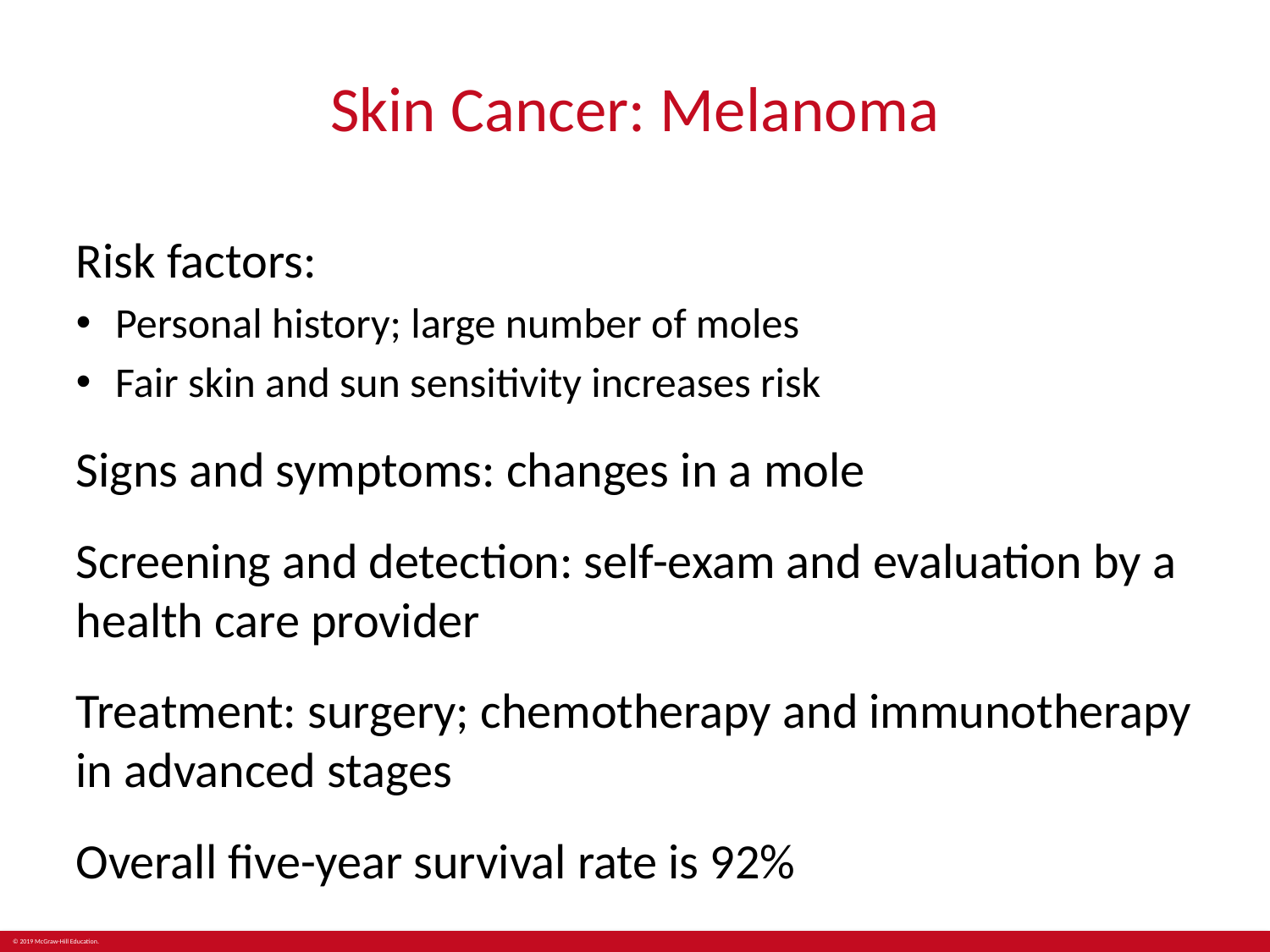

# Skin Cancer: Melanoma
Risk factors:
Personal history; large number of moles
Fair skin and sun sensitivity increases risk
Signs and symptoms: changes in a mole
Screening and detection: self-exam and evaluation by a health care provider
Treatment: surgery; chemotherapy and immunotherapy in advanced stages
Overall five-year survival rate is 92%